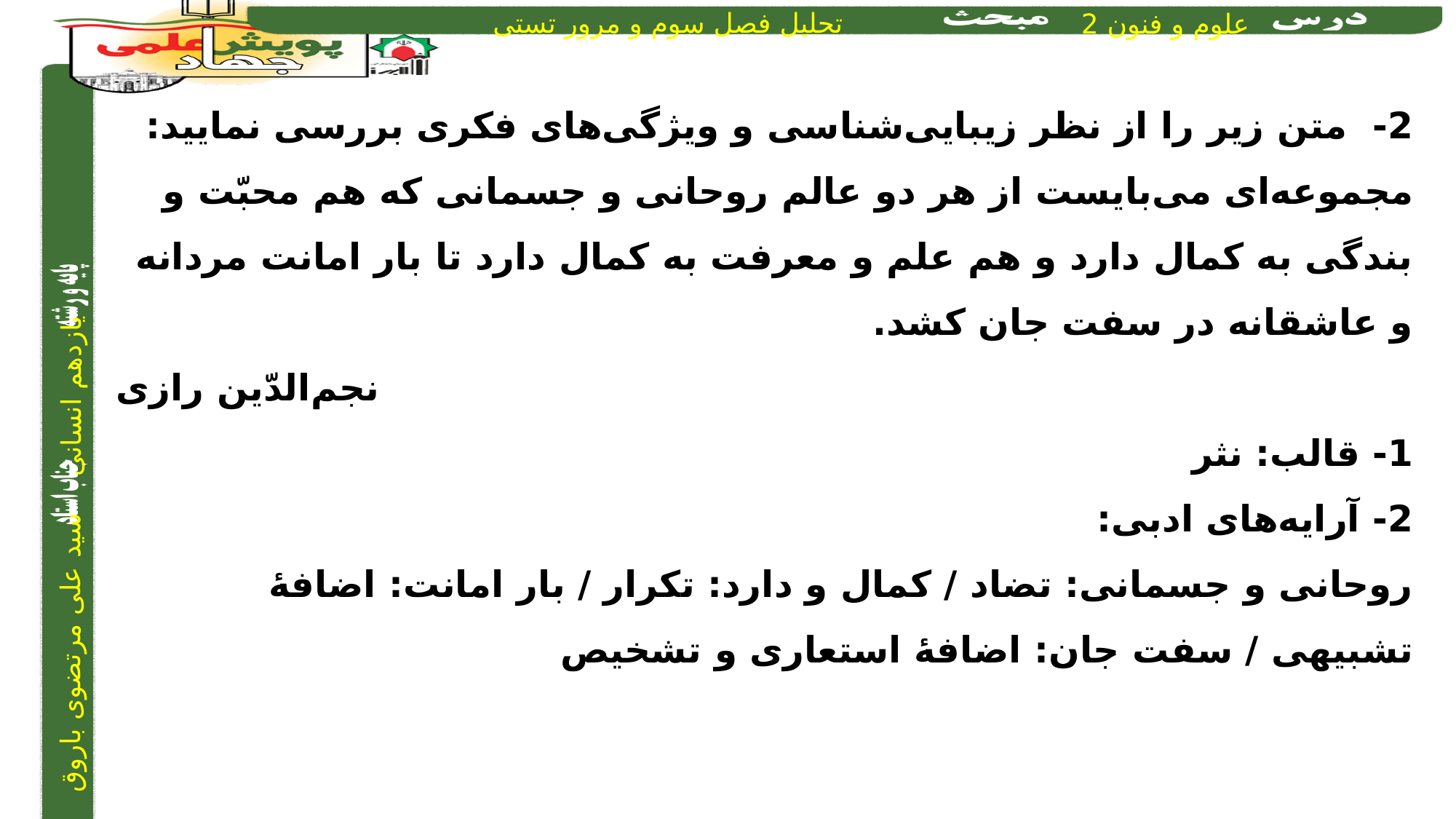

2-  متن زیر را از نظر زیبایی‌شناسی و ویژگی‌های فکری بررسی نمایید:
مجموعه‌ای می‌بایست از هر دو عالم روحانی و جسمانی که هم محبّت و بندگی به کمال دارد و هم علم و معرفت به کمال دارد تا بار امانت مردانه و عاشقانه در سفت جان کشد.
نجم‌الدّین رازی
1- قالب: نثر
2- آرایه‌های ادبی:
روحانی و جسمانی: تضاد / کمال و دارد: تکرار / بار امانت: اضافۀ تشبیهی / سفت جان: اضافۀ استعاری و تشخیص